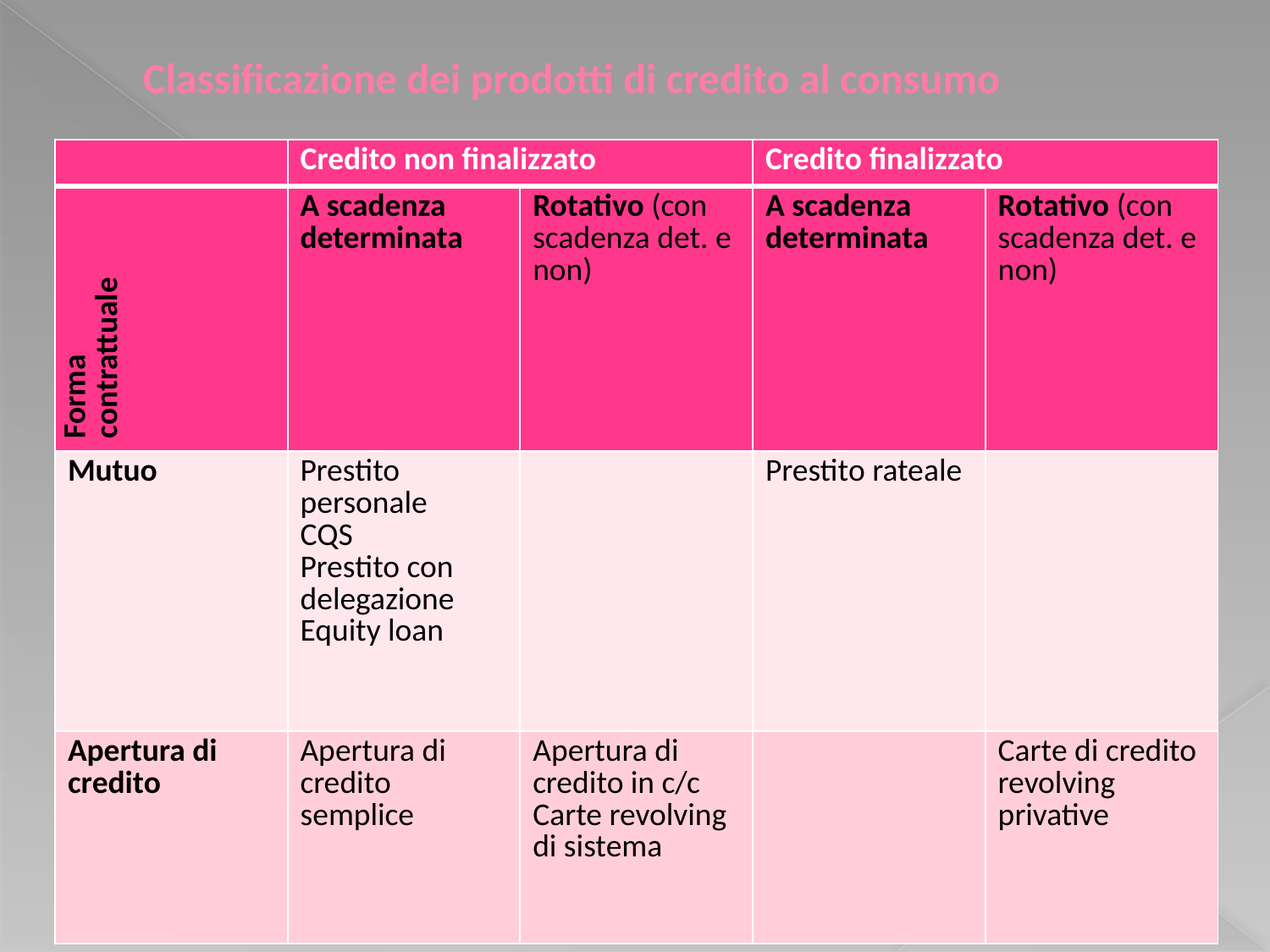

# Classificazione dei prodotti di credito al consumo
|  | Credito non finalizzato |  | Credito finalizzato |  |
| --- | --- | --- | --- | --- |
| Forma contrattuale | A scadenza determinata | Rotativo (con scadenza det. e non) | A scadenza determinata | Rotativo (con scadenza det. e non) |
| Mutuo | Prestito personale CQS Prestito con delegazione Equity loan |  | Prestito rateale |  |
| Apertura di credito | Apertura di credito semplice | Apertura di credito in c/c Carte revolving di sistema |  | Carte di credito revolving privative |